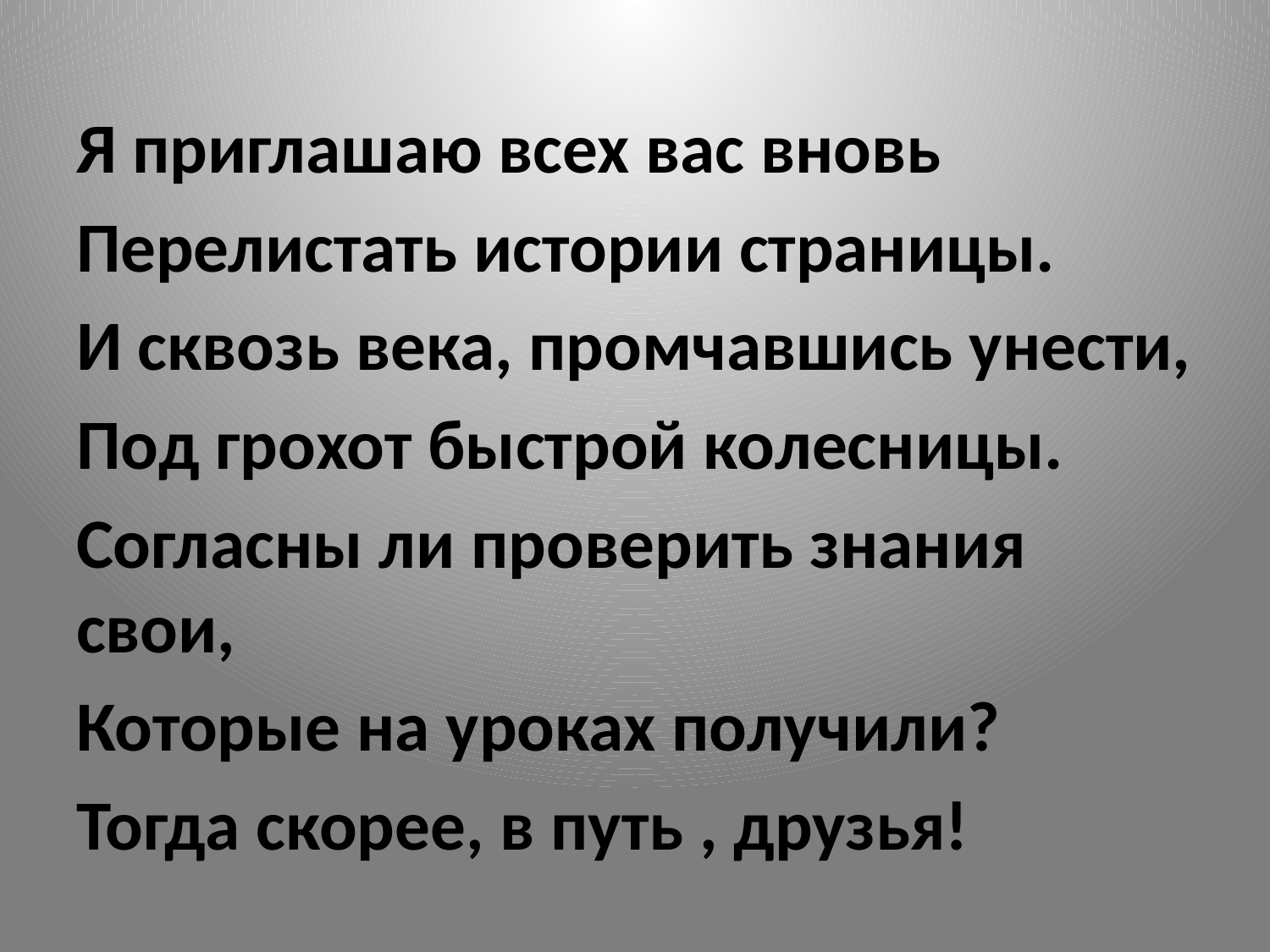

Я приглашаю всех вас вновь
Перелистать истории страницы.
И сквозь века, промчавшись унести,
Под грохот быстрой колесницы.
Согласны ли проверить знания свои,
Которые на уроках получили?
Тогда скорее, в путь , друзья!